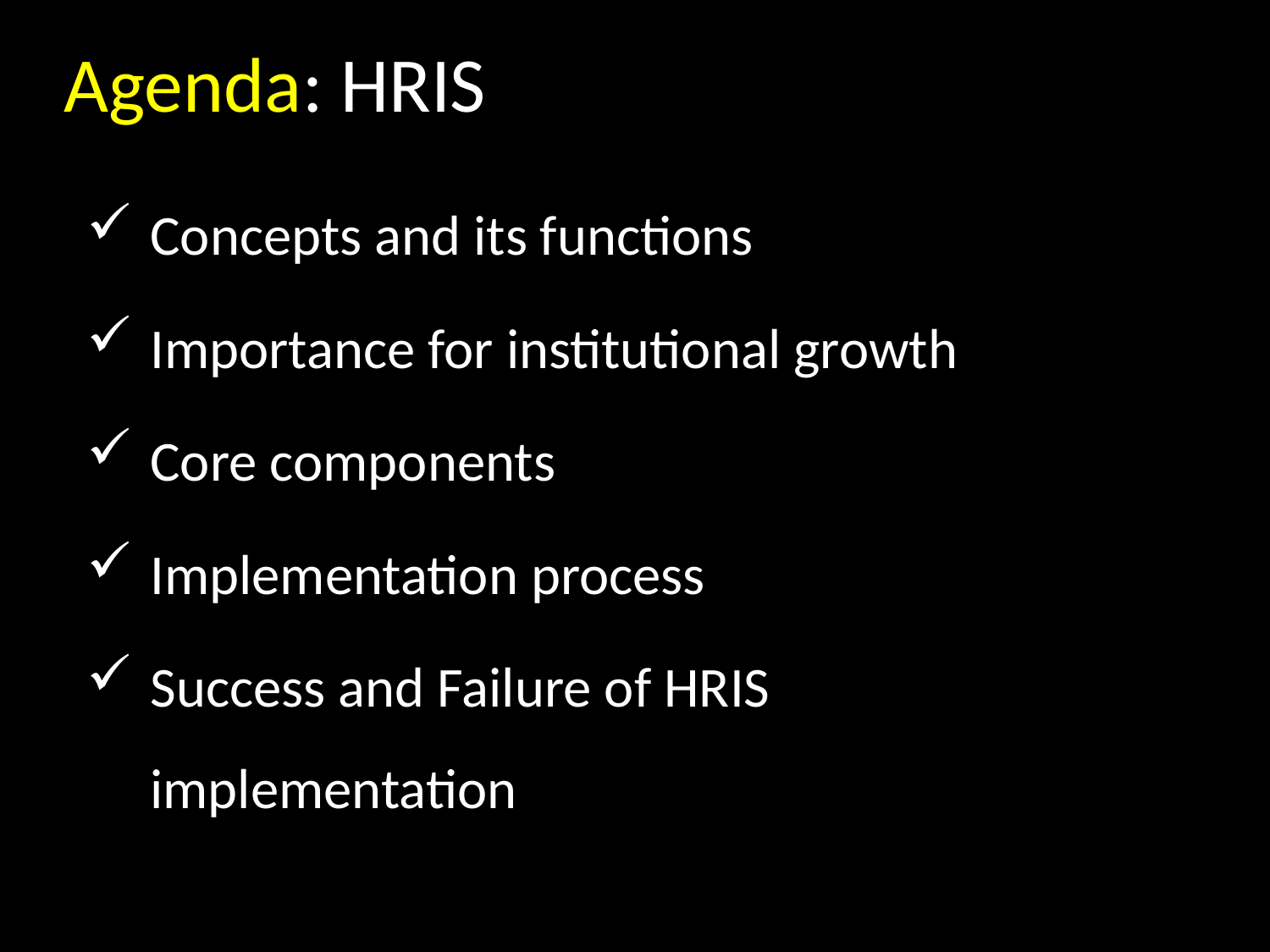

# Agenda: HRIS
Concepts and its functions
Importance for institutional growth
Core components
Implementation process
Success and Failure of HRIS implementation